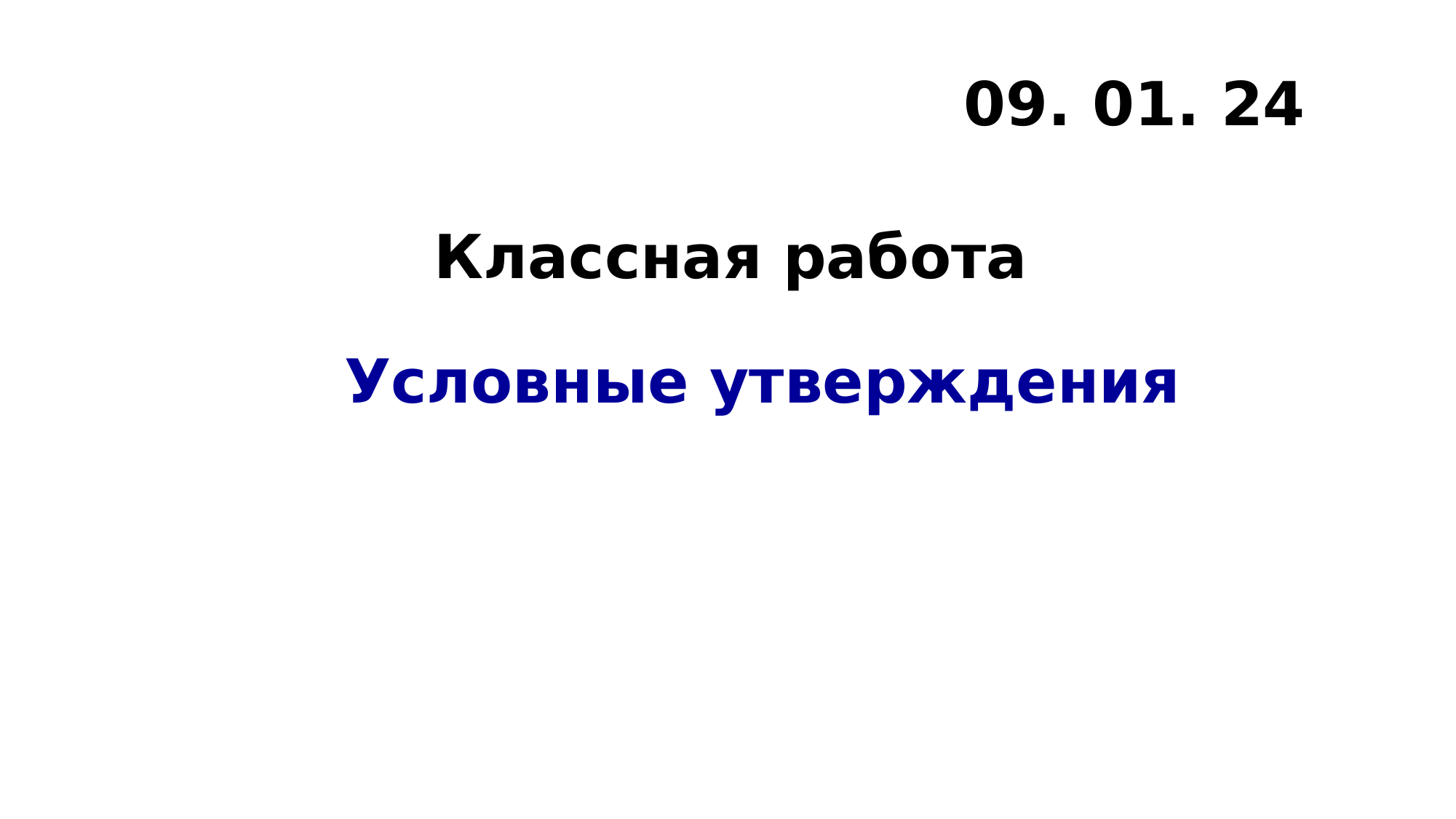

09. 01. 24

Классная работа
   Условные утверждения